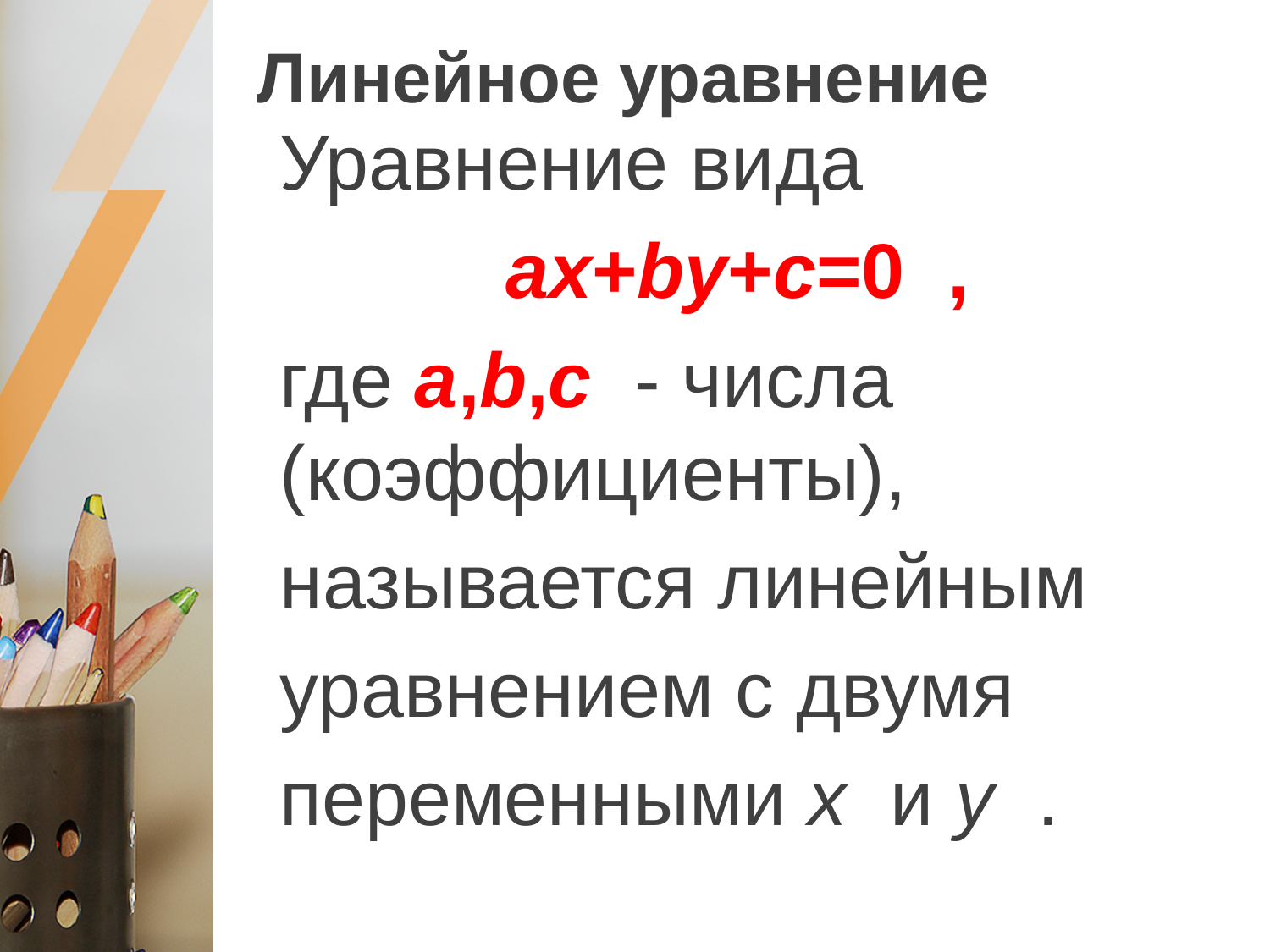

# Линейное уравнение
Уравнение вида
 ax+by+c=0  ,
где a,b,c  - числа (коэффициенты),
называется линейным
уравнением с двумя
переменными x  и y  .